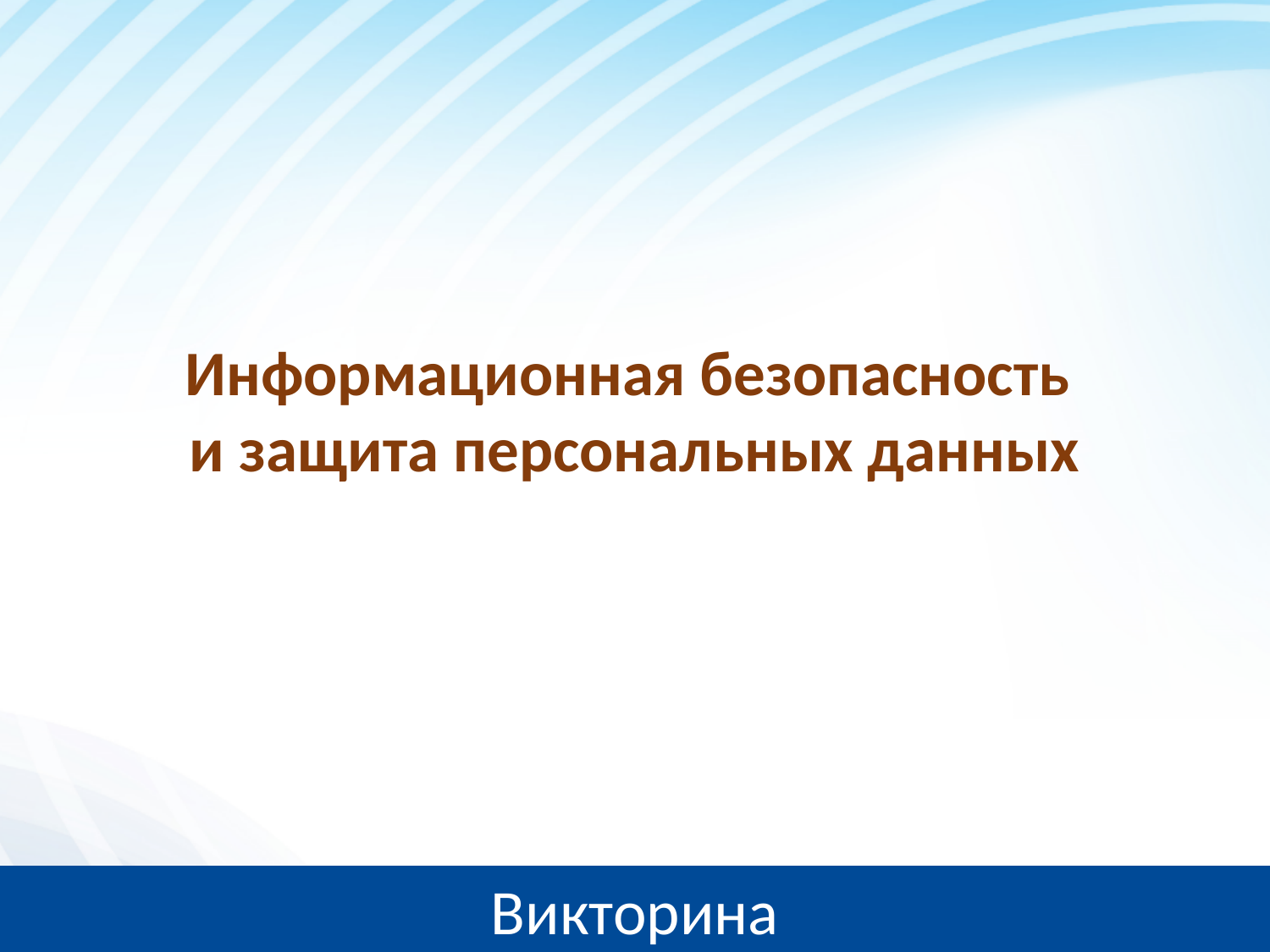

Информационная безопасность
и защита персональных данных
Викторина